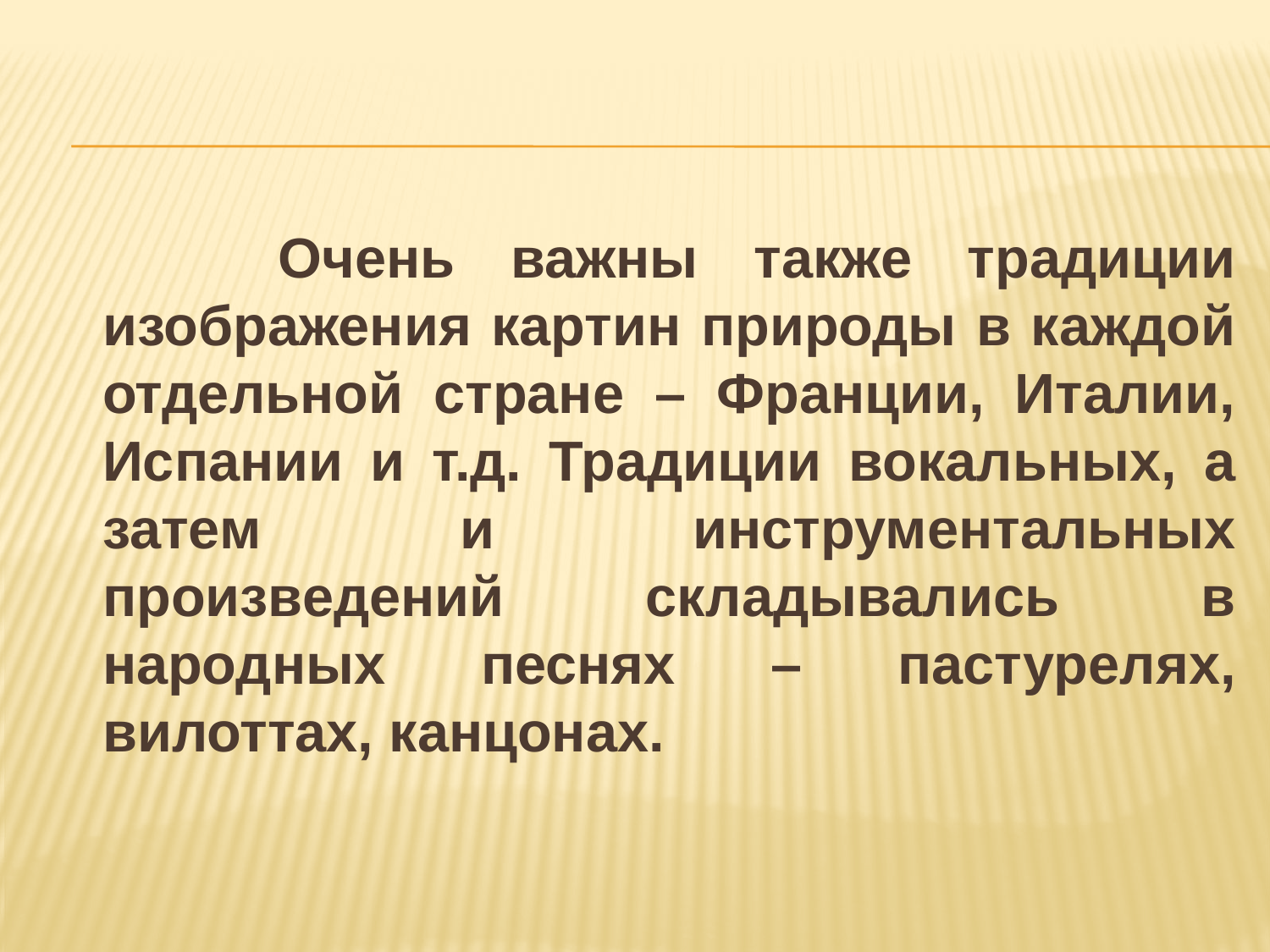

Очень важны также традиции изображения картин природы в каждой отдельной стране – Франции, Италии, Испании и т.д. Традиции вокальных, а затем и инструментальных произведений складывались в народных песнях – пастурелях, вилоттах, канцонах.